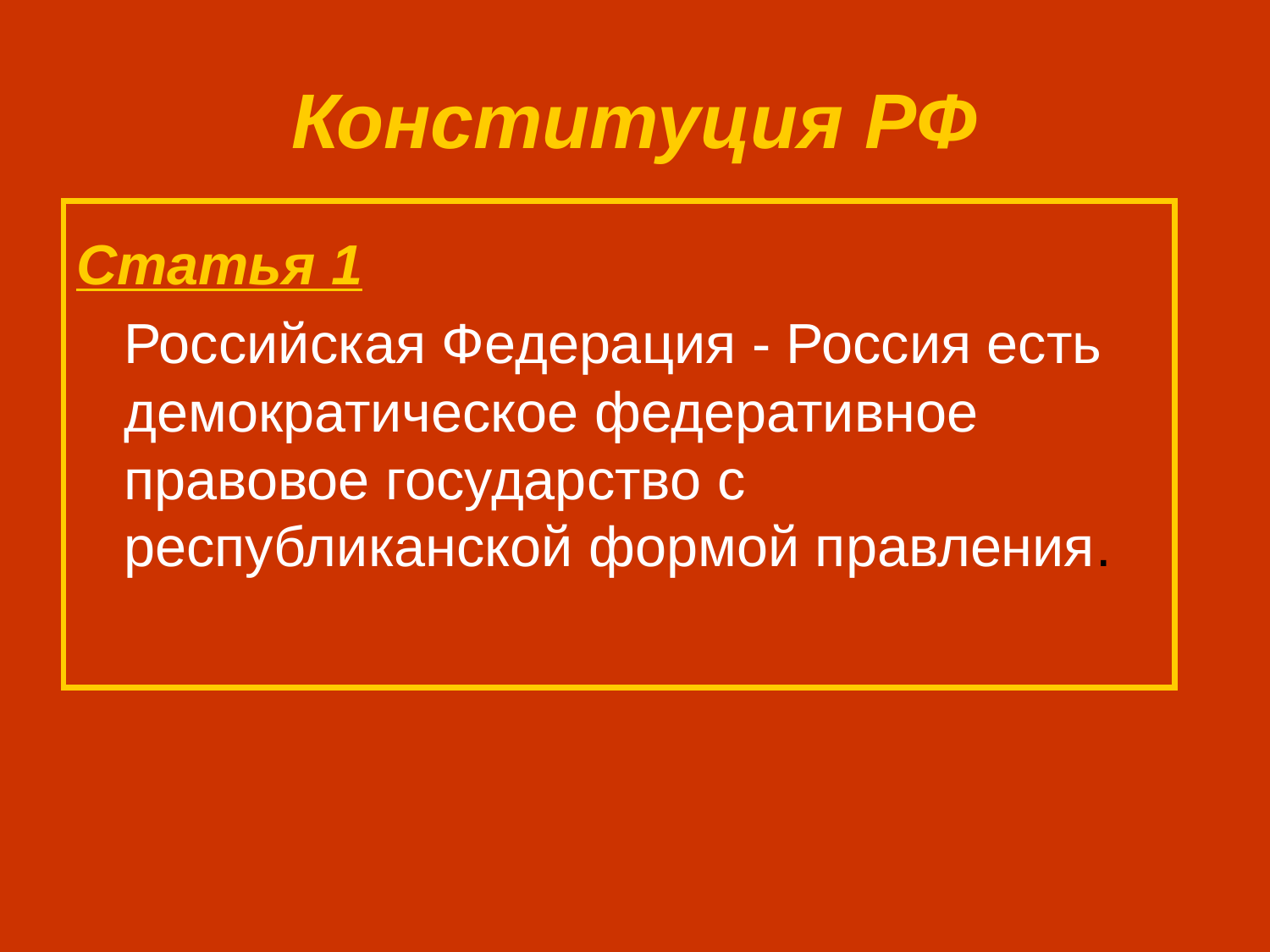

# Конституция РФ

Статья 1
	Российская Федерация - Россия есть демократическое федеративное правовое государство с республиканской формой правления.